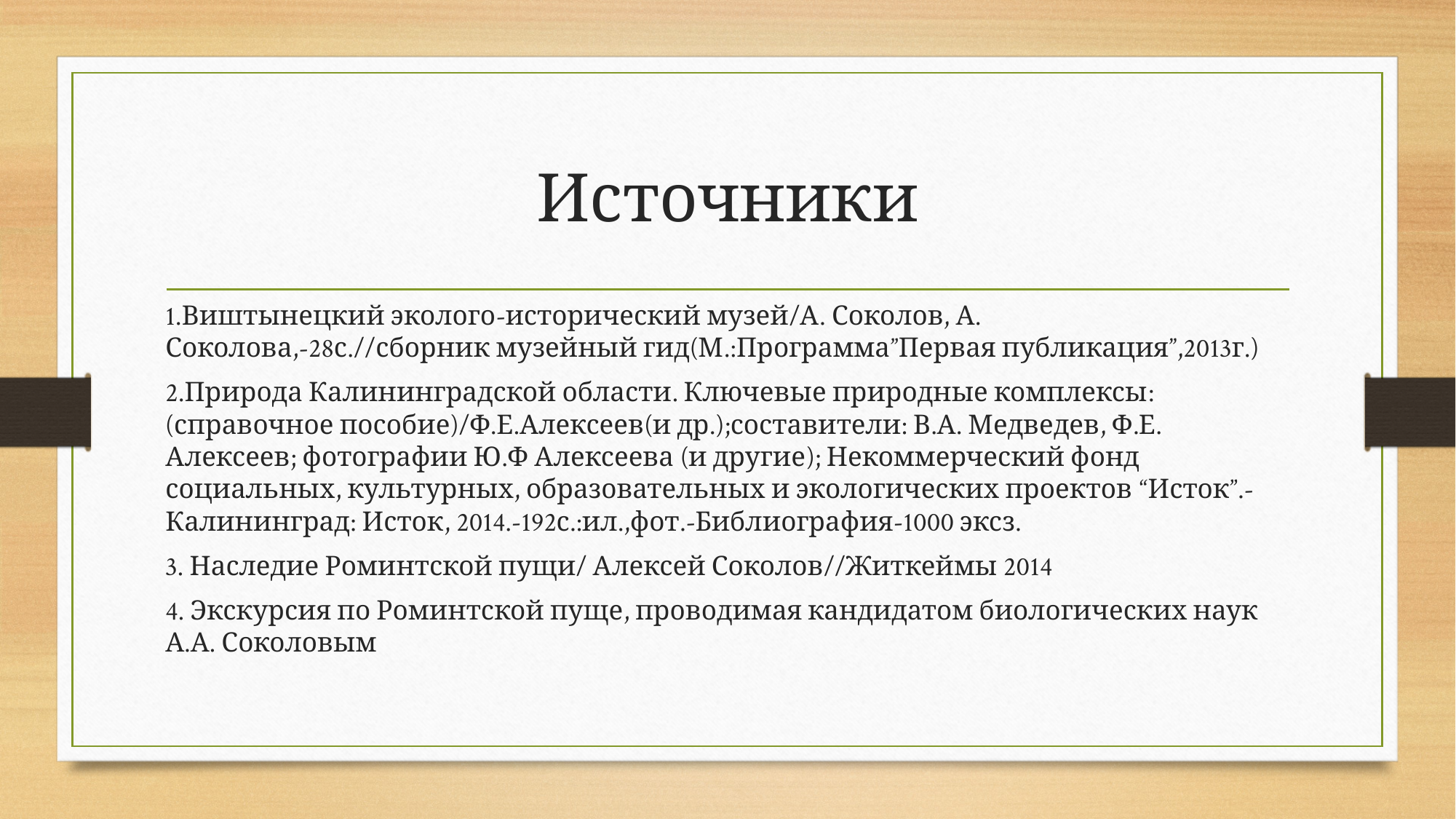

# Источники
1.Виштынецкий эколого-исторический музей/А. Соколов, А. Соколова,-28с.//сборник музейный гид(М.:Программа”Первая публикация”,2013г.)
2.Природа Калининградской области. Ключевые природные комплексы:  (справочное пособие)/Ф.Е.Алексеев(и др.);составители: В.А. Медведев, Ф.Е. Алексеев; фотографии Ю.Ф Алексеева (и другие); Некоммерческий фонд социальных, культурных, образовательных и экологических проектов “Исток”.-Калининград: Исток, 2014.-192с.:ил.,фот.-Библиография-1000 эксз.
3. Наследие Роминтской пущи/ Алексей Соколов//Житкеймы 2014
4. Экскурсия по Роминтской пуще, проводимая кандидатом биологических наук А.А. Соколовым